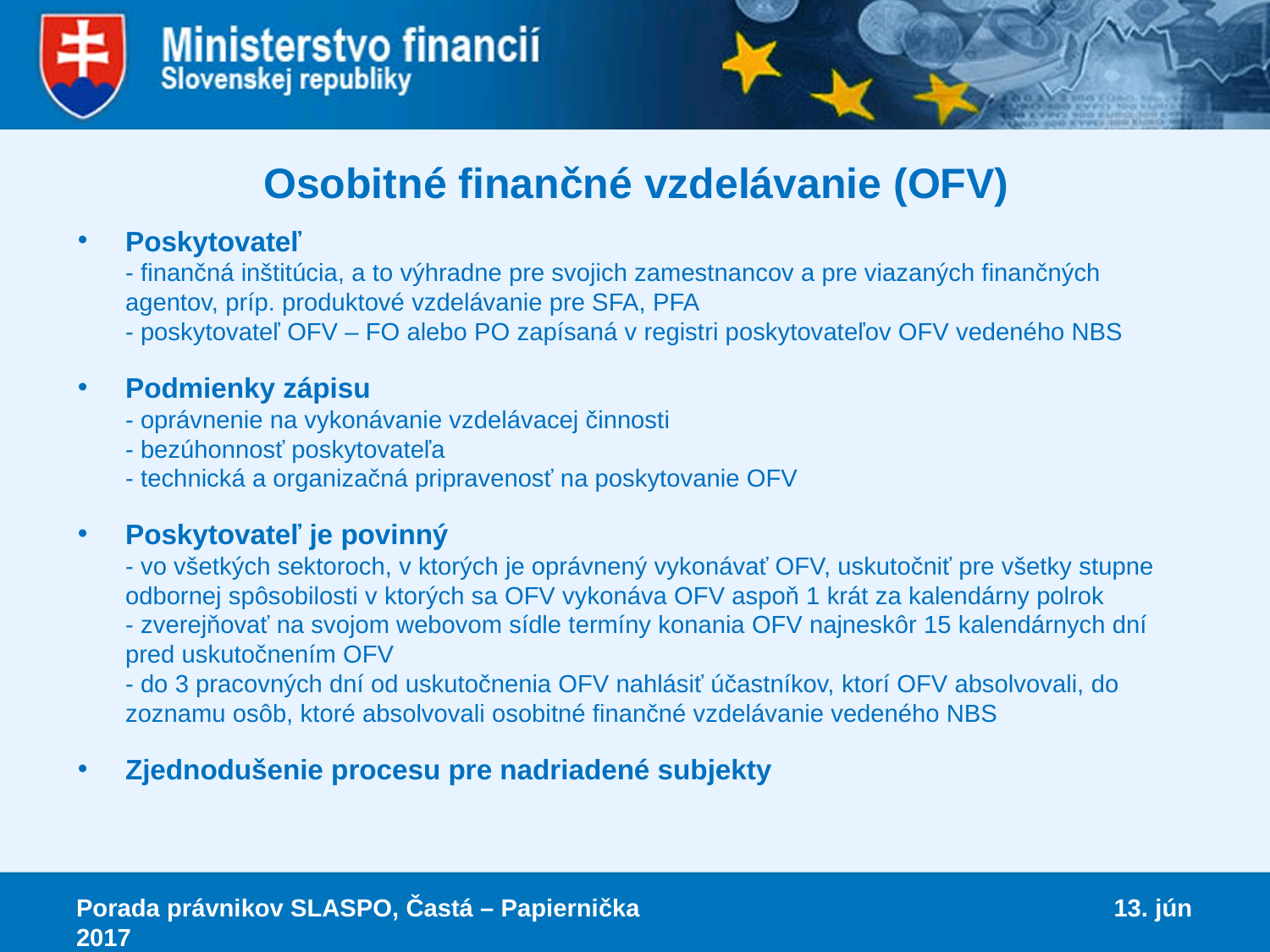

# Osobitné finančné vzdelávanie (OFV)
Poskytovateľ
- finančná inštitúcia, a to výhradne pre svojich zamestnancov a pre viazaných finančných agentov, príp. produktové vzdelávanie pre SFA, PFA
- poskytovateľ OFV – FO alebo PO zapísaná v registri poskytovateľov OFV vedeného NBS
Podmienky zápisu
- oprávnenie na vykonávanie vzdelávacej činnosti
- bezúhonnosť poskytovateľa
- technická a organizačná pripravenosť na poskytovanie OFV
Poskytovateľ je povinný
- vo všetkých sektoroch, v ktorých je oprávnený vykonávať OFV, uskutočniť pre všetky stupne odbornej spôsobilosti v ktorých sa OFV vykonáva OFV aspoň 1 krát za kalendárny polrok
- zverejňovať na svojom webovom sídle termíny konania OFV najneskôr 15 kalendárnych dní pred uskutočnením OFV
- do 3 pracovných dní od uskutočnenia OFV nahlásiť účastníkov, ktorí OFV absolvovali, do zoznamu osôb, ktoré absolvovali osobitné finančné vzdelávanie vedeného NBS
Zjednodušenie procesu pre nadriadené subjekty

Porada právnikov SLASPO, Častá – Papiernička                                                                    13. jún 2017